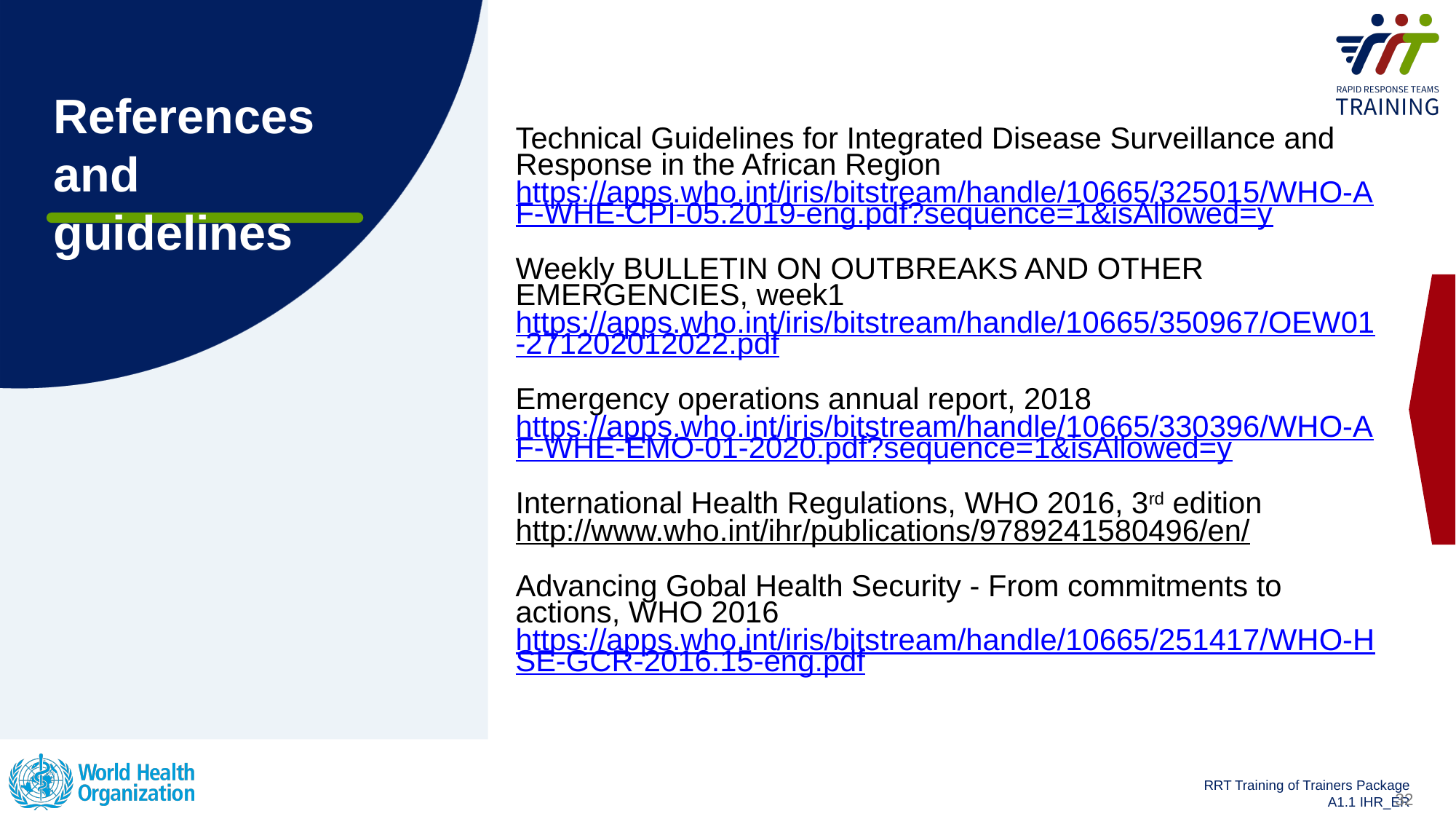

Technical Guidelines for Integrated Disease Surveillance and Response in the African Region
https://apps.who.int/iris/bitstream/handle/10665/325015/WHO-AF-WHE-CPI-05.2019-eng.pdf?sequence=1&isAllowed=y

Weekly BULLETIN ON OUTBREAKS AND OTHER EMERGENCIES, week1
https://apps.who.int/iris/bitstream/handle/10665/350967/OEW01-271202012022.pdf

Emergency operations annual report, 2018
https://apps.who.int/iris/bitstream/handle/10665/330396/WHO-AF-WHE-EMO-01-2020.pdf?sequence=1&isAllowed=y

International Health Regulations, WHO 2016, 3rd edition
http://www.who.int/ihr/publications/9789241580496/en/

Advancing Gobal Health Security - From commitments to actions, WHO 2016
https://apps.who.int/iris/bitstream/handle/10665/251417/WHO-HSE-GCR-2016.15-eng.pdf